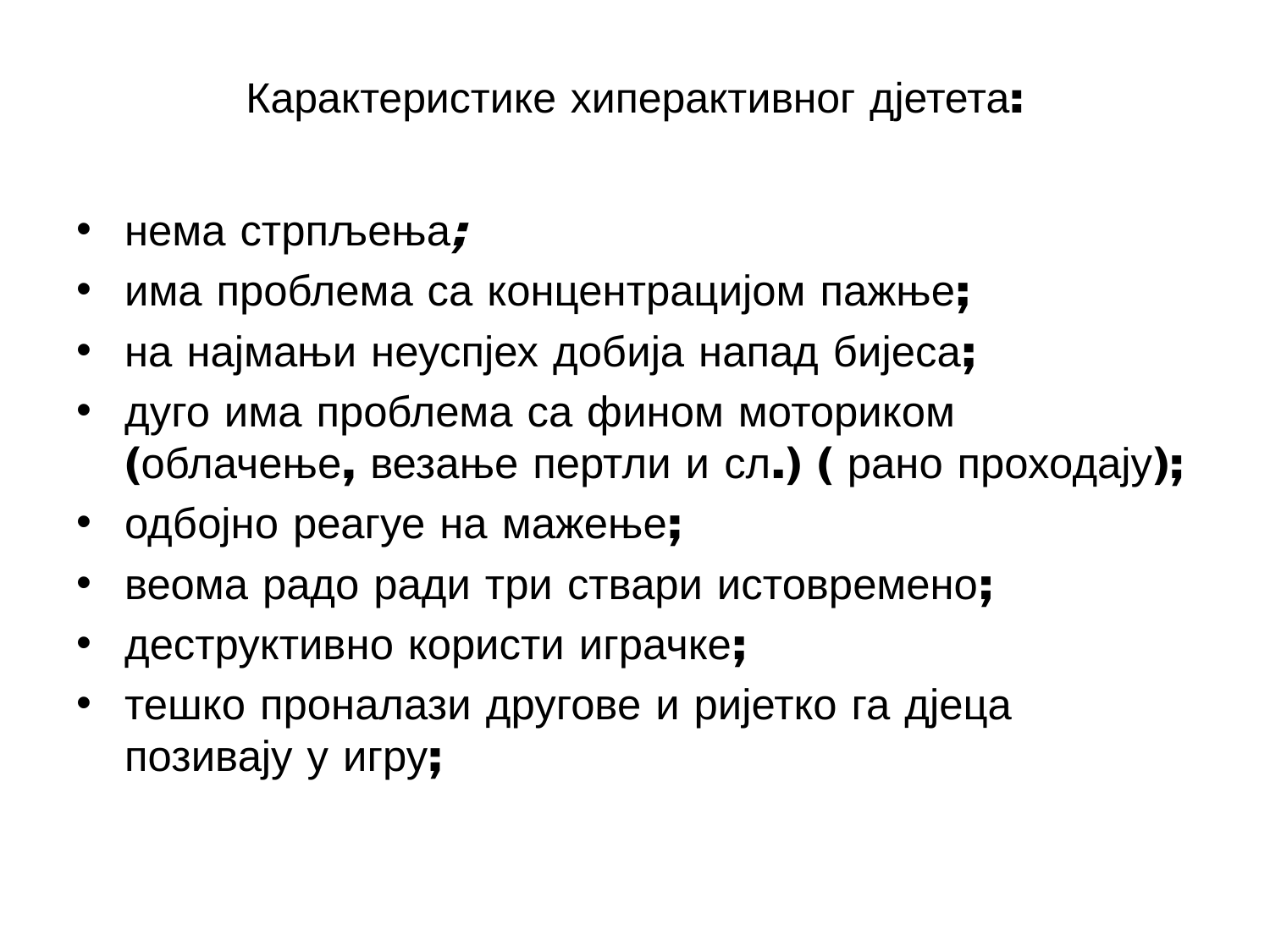

# Карактеристике хиперактивног дјетета:

нема стрпљења;
има проблема са концентрацијом пажње;
на најмањи неуспјех добија напад бијеса;
дуго има проблема са фином моториком (облачење, везање пертли и сл.) ( рано проходају);
одбојно реагуе на мажење;
веома радо ради три ствари истовремено;
деструктивно користи играчке;
тешко проналази другове и ријетко га дјеца позивају у игру;